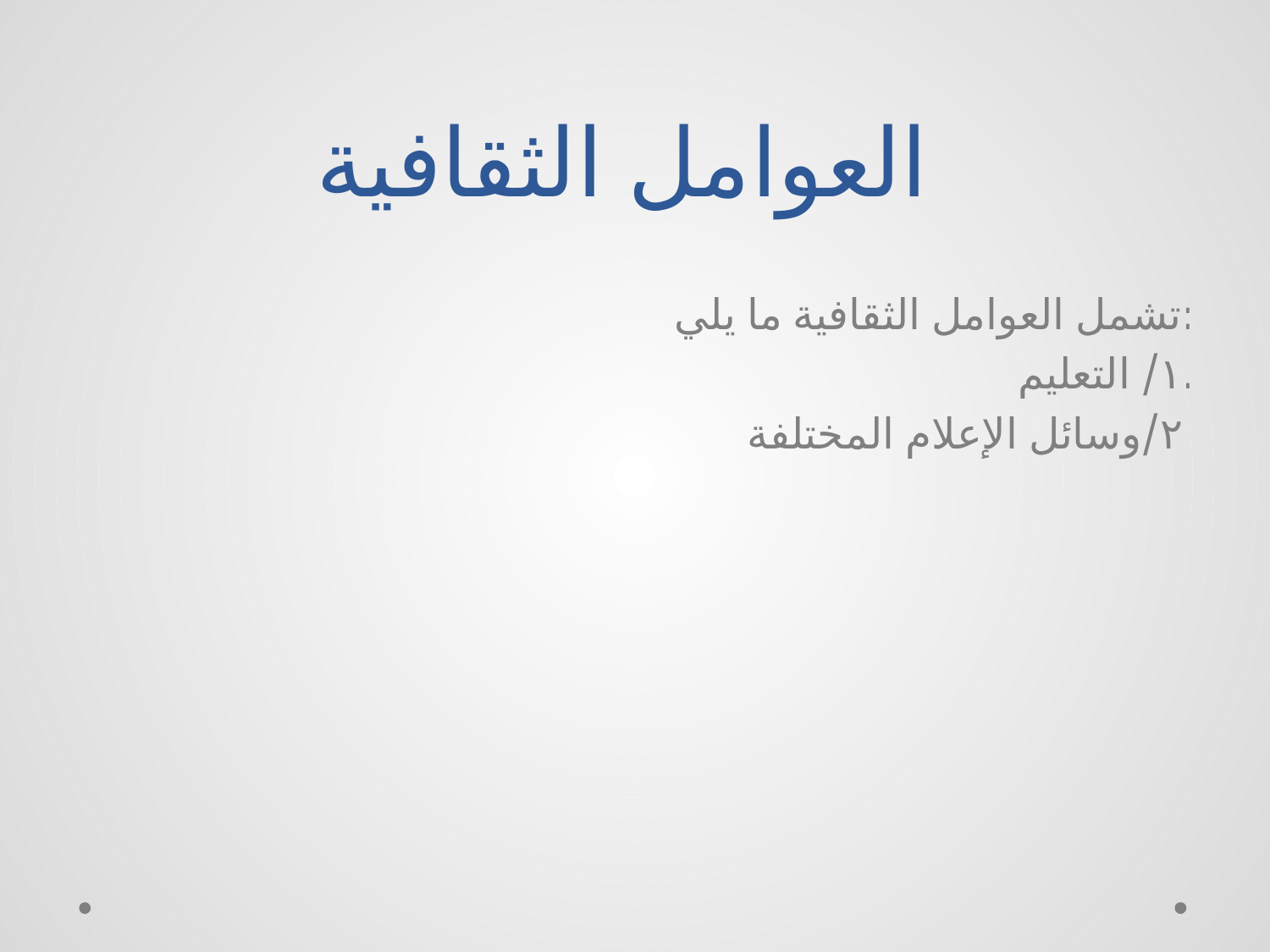

# العوامل الثقافية

تشمل العوامل الثقافية ما يلي:
١/ التعليم.
٢/وسائل الإعلام المختلفة